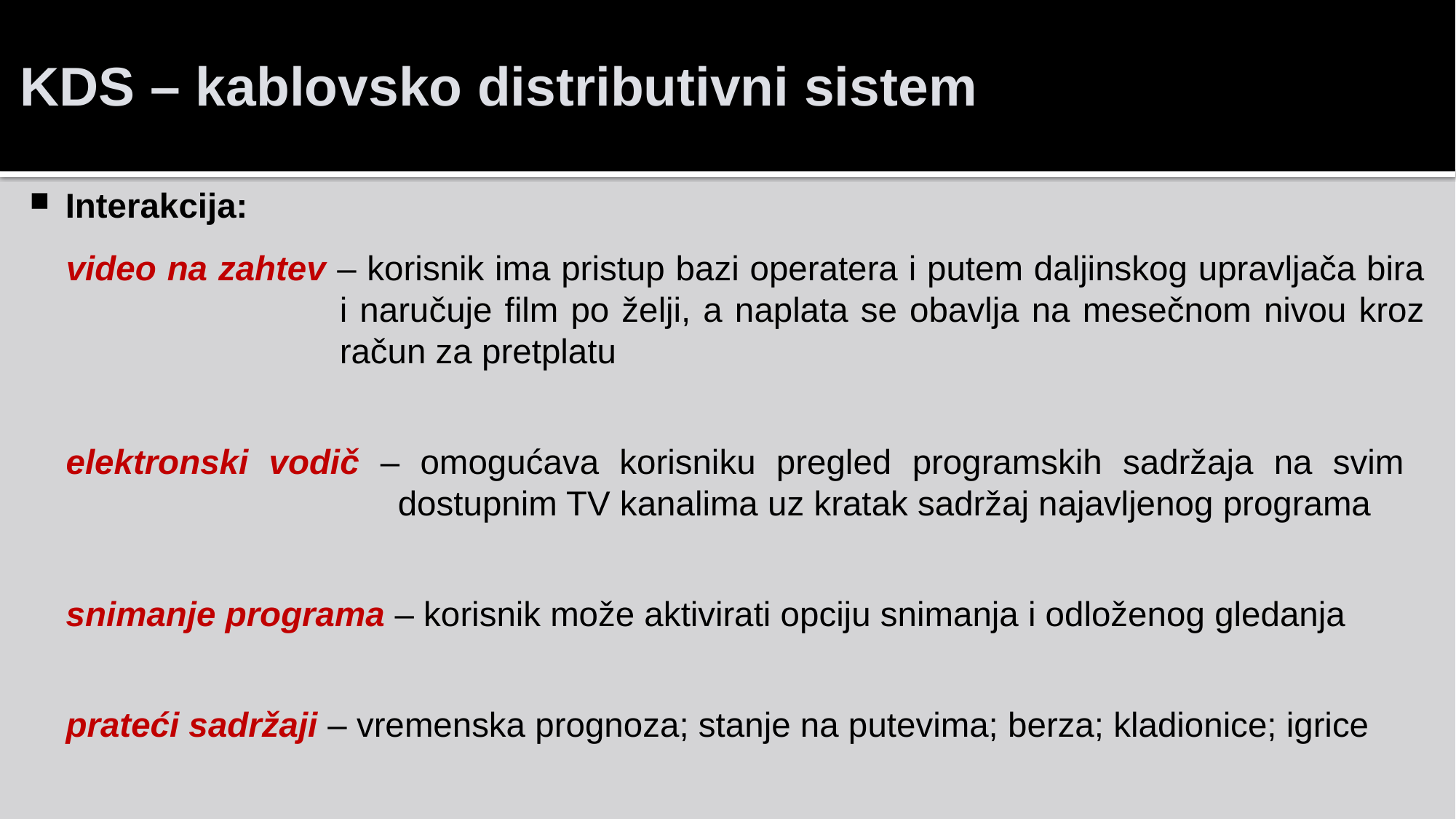

# KDS – kablovsko distributivni sistem
Interakcija:

video na zahtev – korisnik ima pristup bazi operatera i putem daljinskog upravljača bira i naručuje film po želji, a naplata se obavlja na mesečnom nivou kroz račun za pretplatu

elektronski vodič – omogućava korisniku pregled programskih sadržaja na svim  dostupnim TV kanalima uz kratak sadržaj najavljenog programa

snimanje programa – korisnik može aktivirati opciju snimanja i odloženog gledanja

prateći sadržaji – vremenska prognoza; stanje na putevima; berza; kladionice; igrice